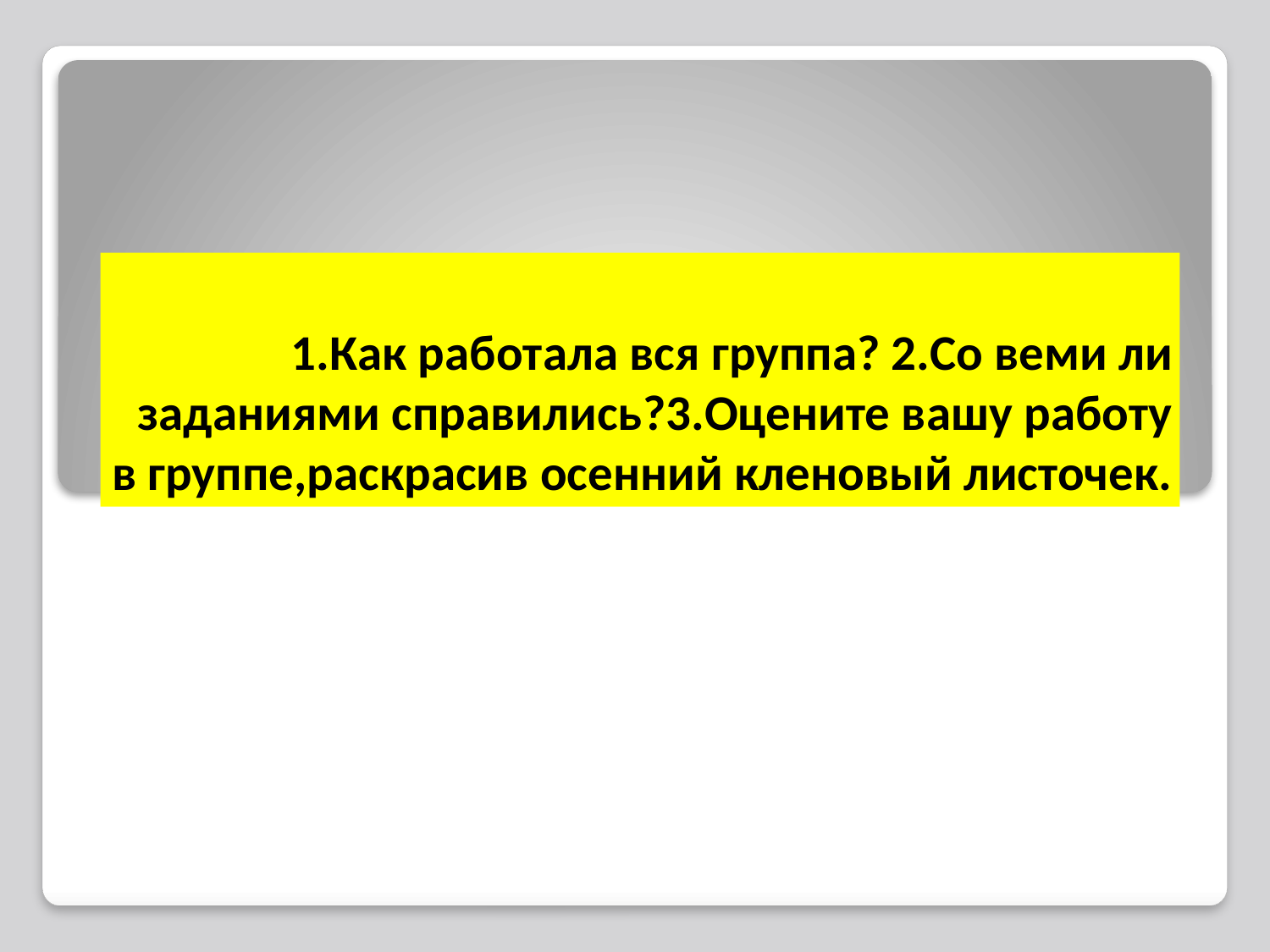

# 1.Как работала вся группа? 2.Со веми ли заданиями справились?3.Оцените вашу работу в группе,раскрасив осенний кленовый листочек.